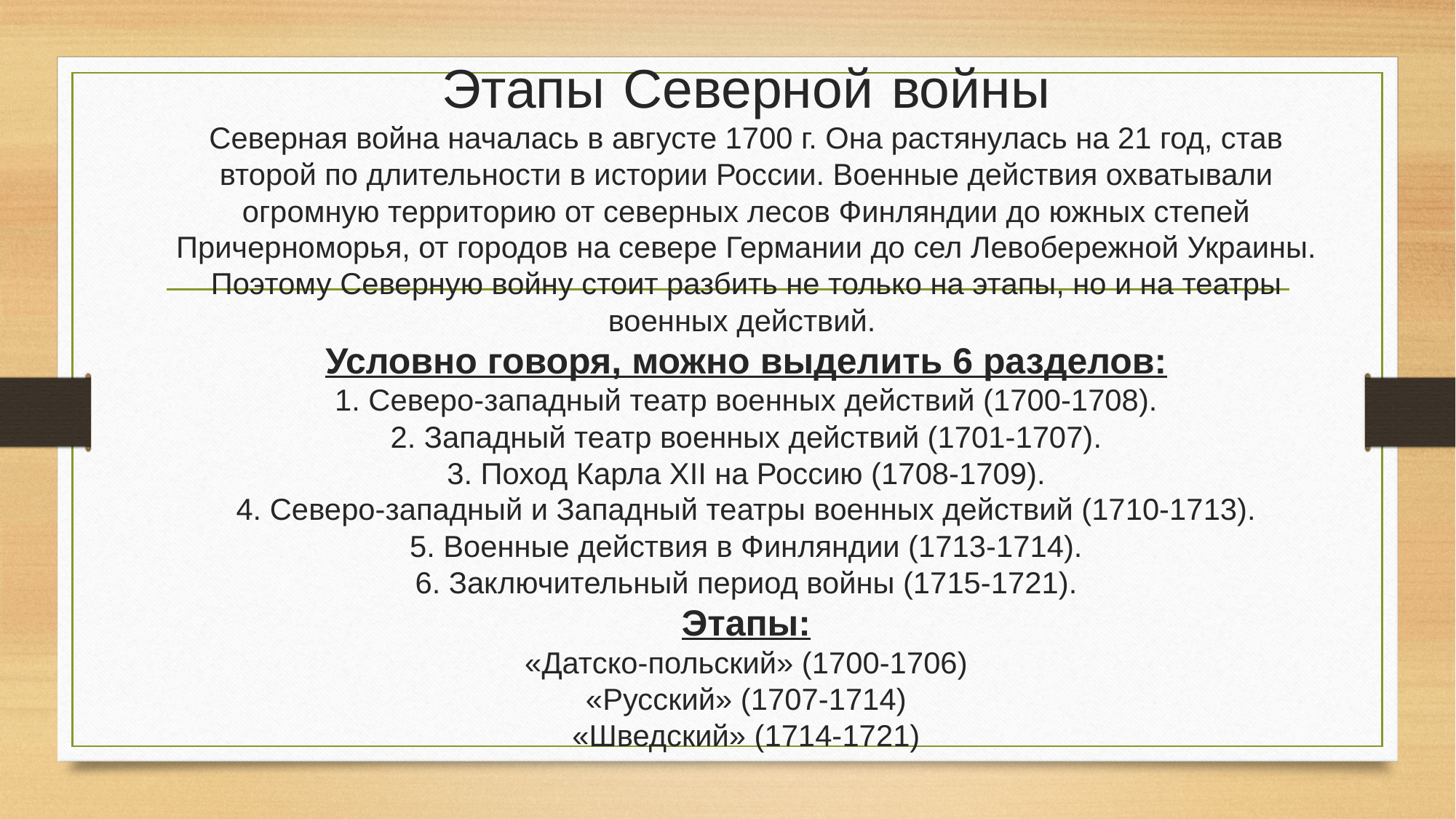

# Этапы Северной войны Северная война началась в августе 1700 г. Она растянулась на 21 год, став второй по длительности в истории России. Военные действия охватывали огромную территорию от северных лесов Финляндии до южных степей Причерноморья, от городов на севере Германии до сел Левобережной Украины. Поэтому Северную войну стоит разбить не только на этапы, но и на театры военных действий. Условно говоря, можно выделить 6 разделов: 1. Северо-западный театр военных действий (1700-1708). 2. Западный театр военных действий (1701-1707). 3. Поход Карла XII на Россию (1708-1709). 4. Северо-западный и Западный театры военных действий (1710-1713). 5. Военные действия в Финляндии (1713-1714). 6. Заключительный период войны (1715-1721). Этапы: «Датско-польский» (1700-1706) «Русский» (1707-1714) «Шведский» (1714-1721)